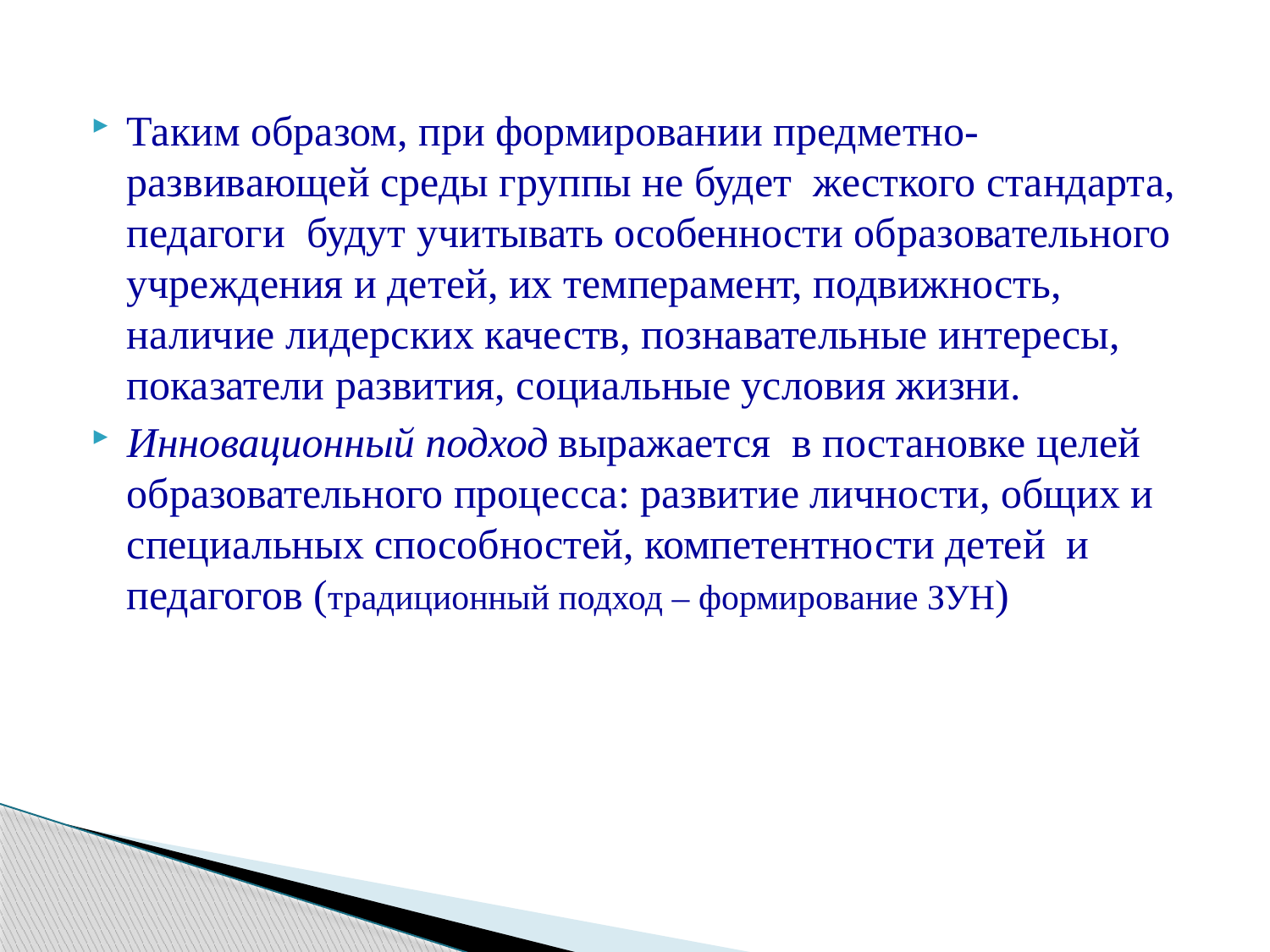

Таким образом, при формировании предметно-развивающей среды группы не будет  жесткого стандарта, педагоги  будут учитывать особенности образовательного учреждения и детей, их темперамент, подвижность, наличие лидерских качеств, познавательные интересы, показатели развития, социальные условия жизни.
Инновационный подход выражается  в постановке целей образовательного процесса: развитие личности, общих и специальных способностей, компетентности детей  и педагогов (традиционный подход – формирование ЗУН)